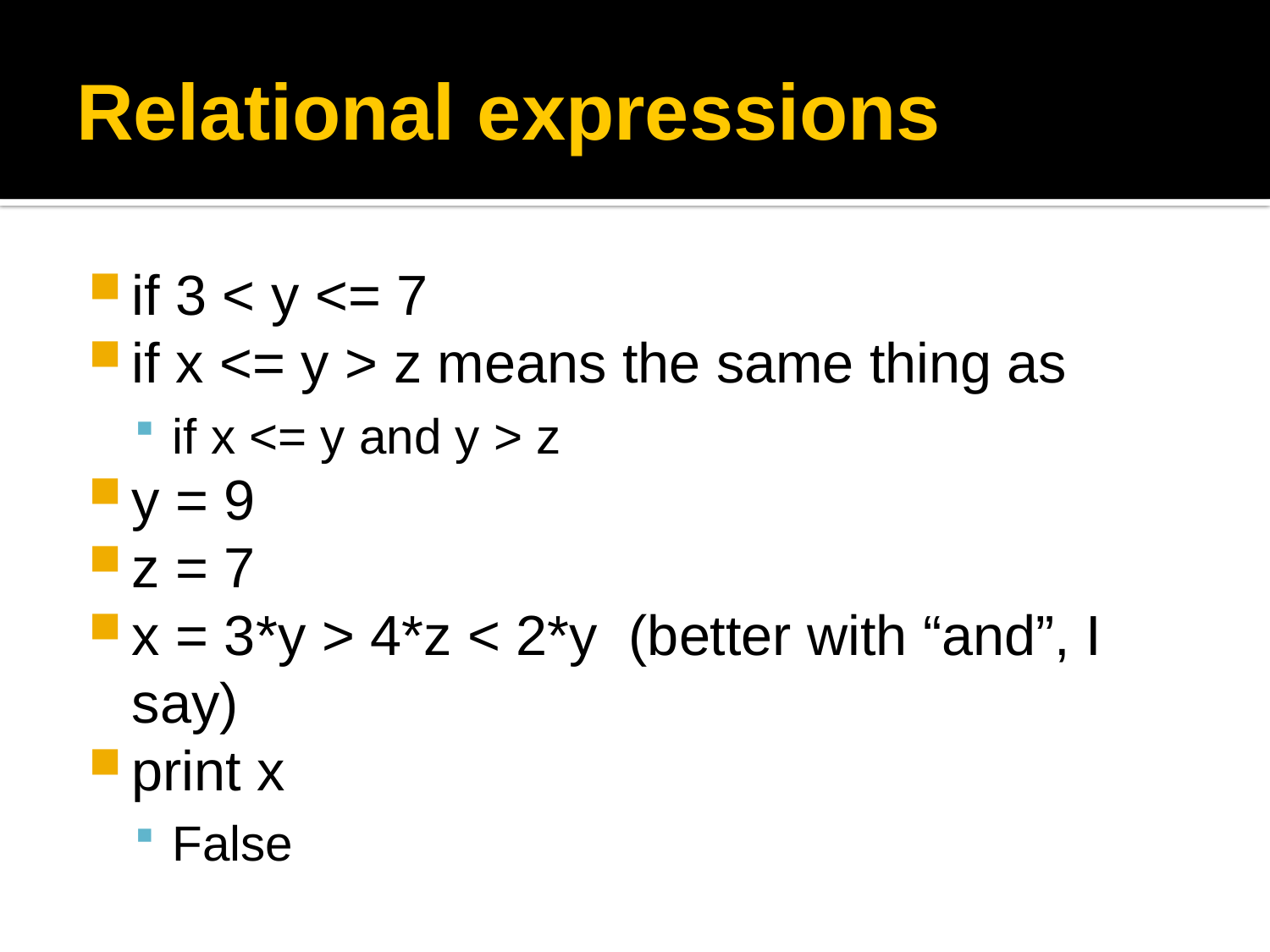

# Relational expressions
if 3 < y <= 7
if x <= y > z means the same thing as
if x <= y and y > z
y = 9
z = 7
x = 3*y > 4*z < 2*y  (better with “and”, I say)
print x
False